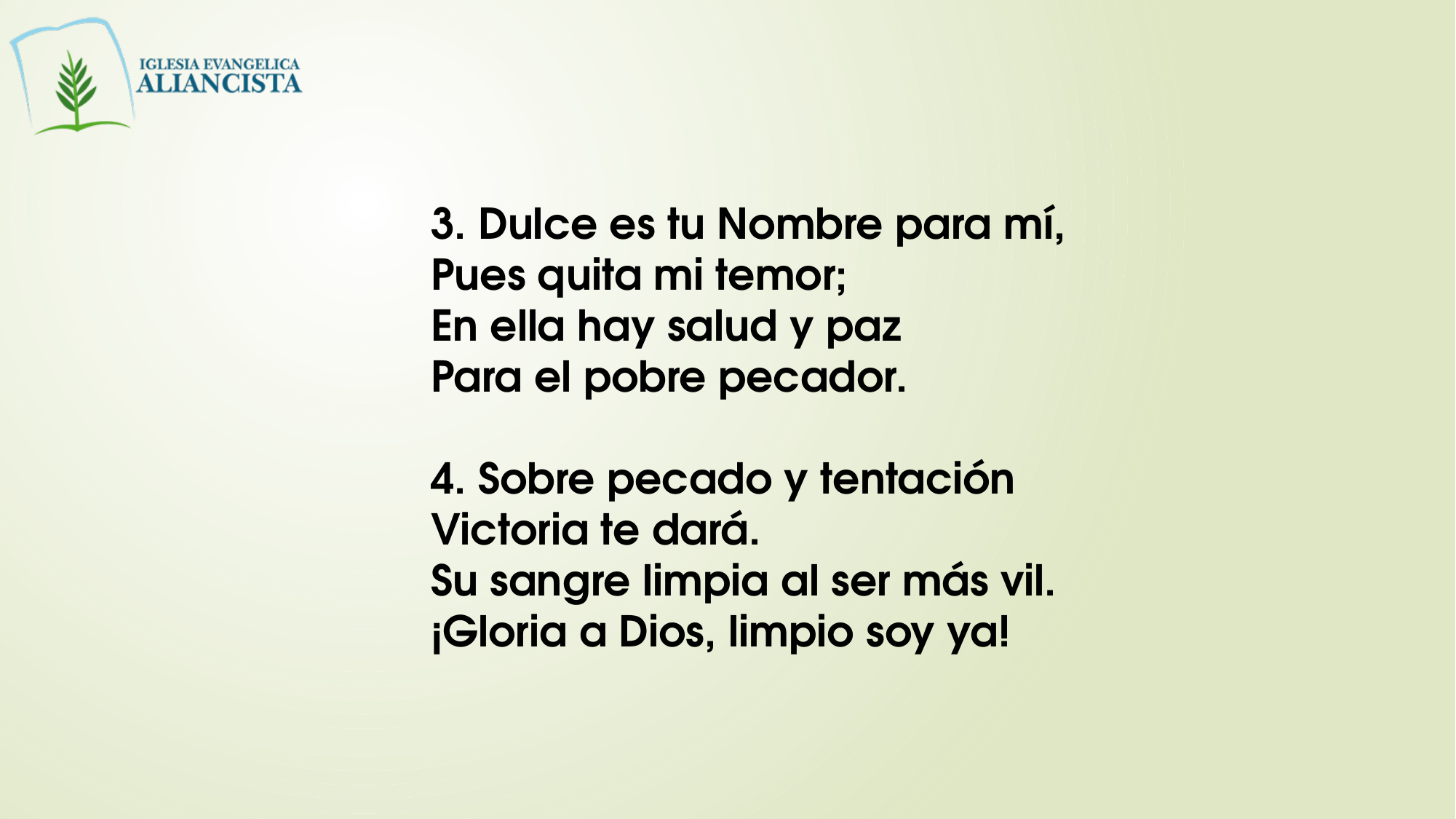

3. Dulce es tu Nombre para mí,
Pues quita mi temor;
En ella hay salud y paz
Para el pobre pecador.

4. Sobre pecado y tentación
Victoria te dará.
Su sangre limpia al ser más vil.
¡Gloria a Dios, limpio soy ya!